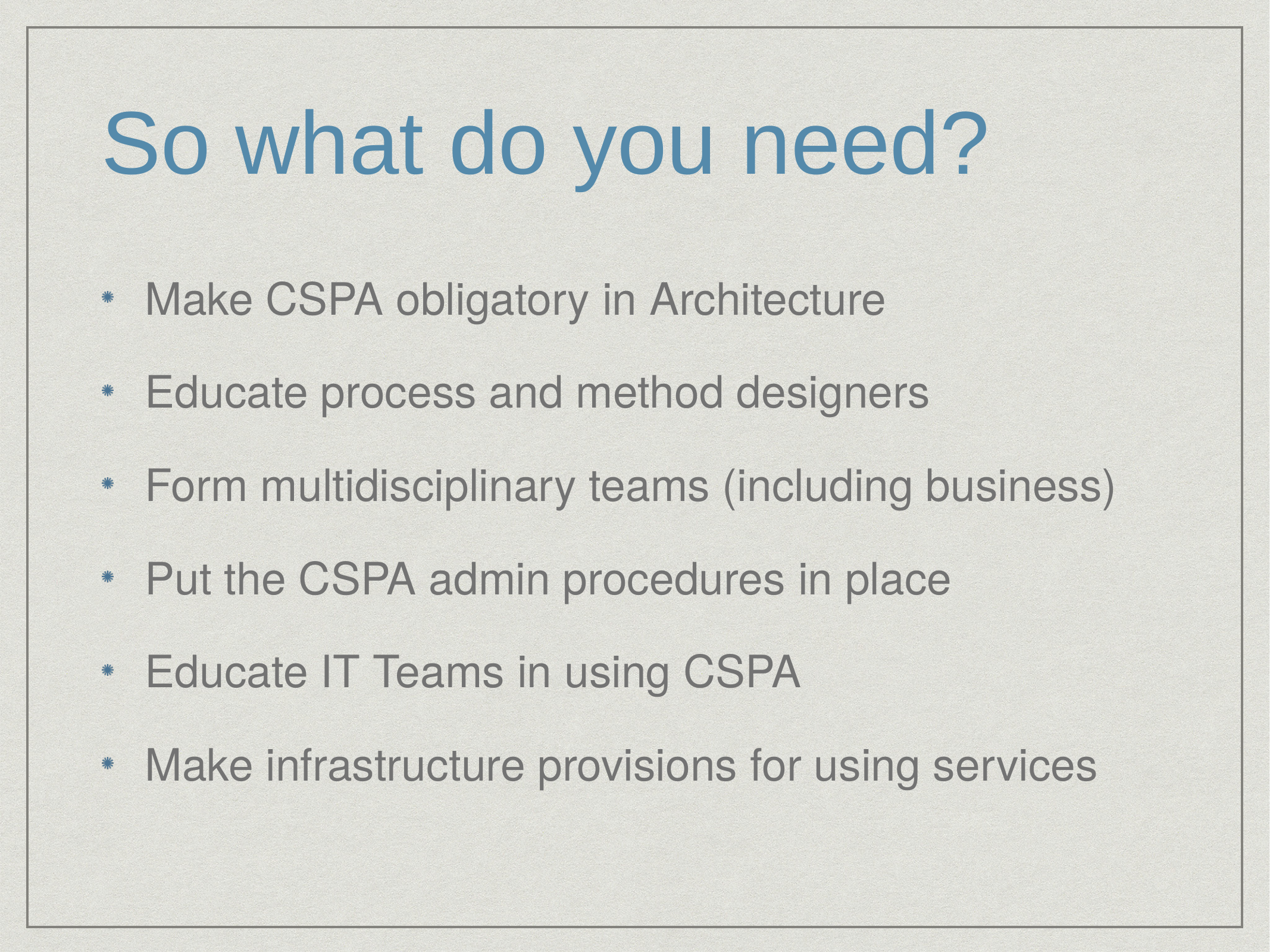

# So what do you need?
Make CSPA obligatory in Architecture
Educate process and method designers
Form multidisciplinary teams (including business)
Put the CSPA admin procedures in place
Educate IT Teams in using CSPA
Make infrastructure provisions for using services